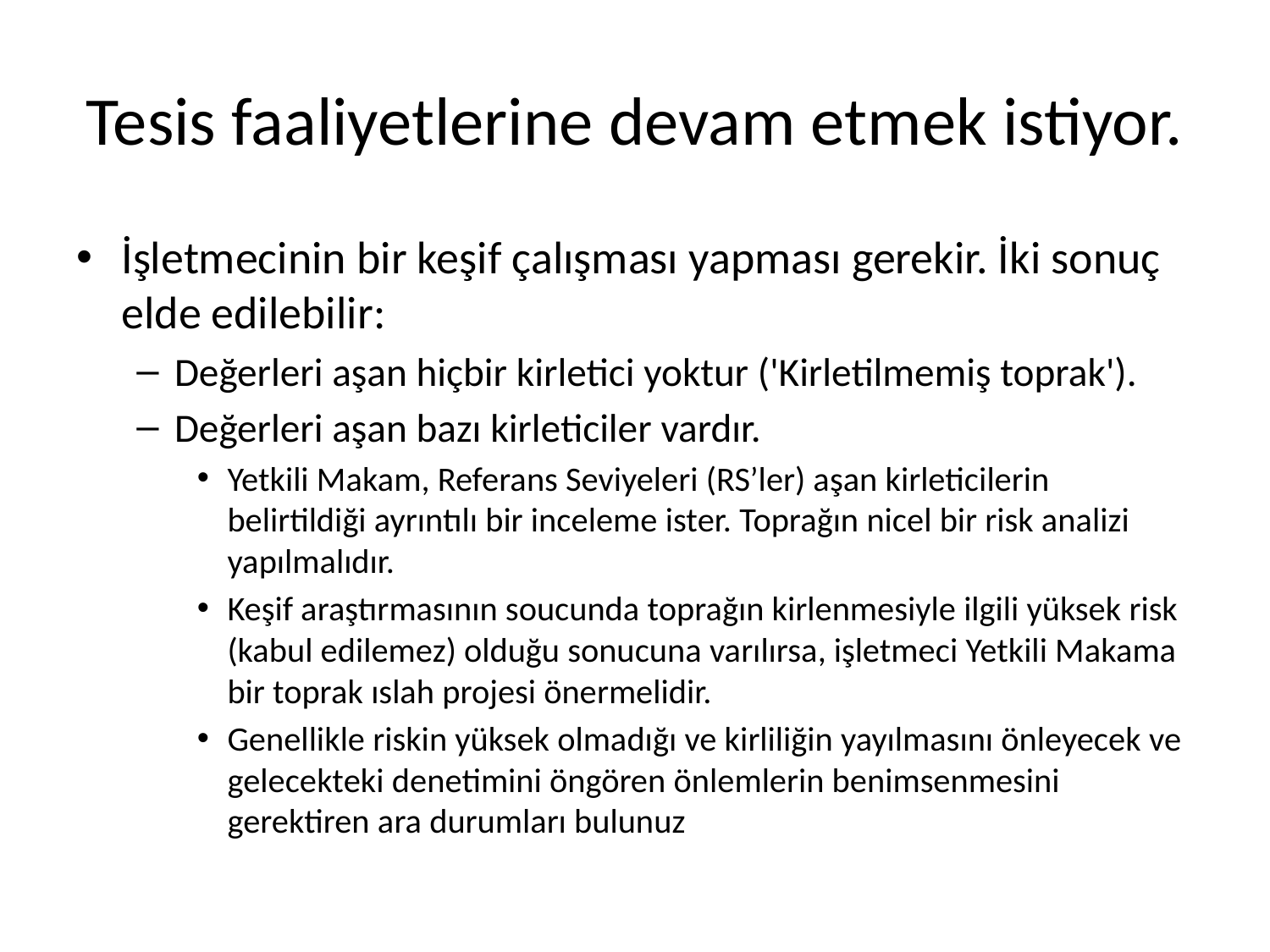

# Tesis faaliyetlerine devam etmek istiyor.
İşletmecinin bir keşif çalışması yapması gerekir. İki sonuç elde edilebilir:
Değerleri aşan hiçbir kirletici yoktur ('Kirletilmemiş toprak').
Değerleri aşan bazı kirleticiler vardır.
Yetkili Makam, Referans Seviyeleri (RS’ler) aşan kirleticilerin belirtildiği ayrıntılı bir inceleme ister. Toprağın nicel bir risk analizi yapılmalıdır.
Keşif araştırmasının soucunda toprağın kirlenmesiyle ilgili yüksek risk (kabul edilemez) olduğu sonucuna varılırsa, işletmeci Yetkili Makama bir toprak ıslah projesi önermelidir.
Genellikle riskin yüksek olmadığı ve kirliliğin yayılmasını önleyecek ve gelecekteki denetimini öngören önlemlerin benimsenmesini gerektiren ara durumları bulunuz